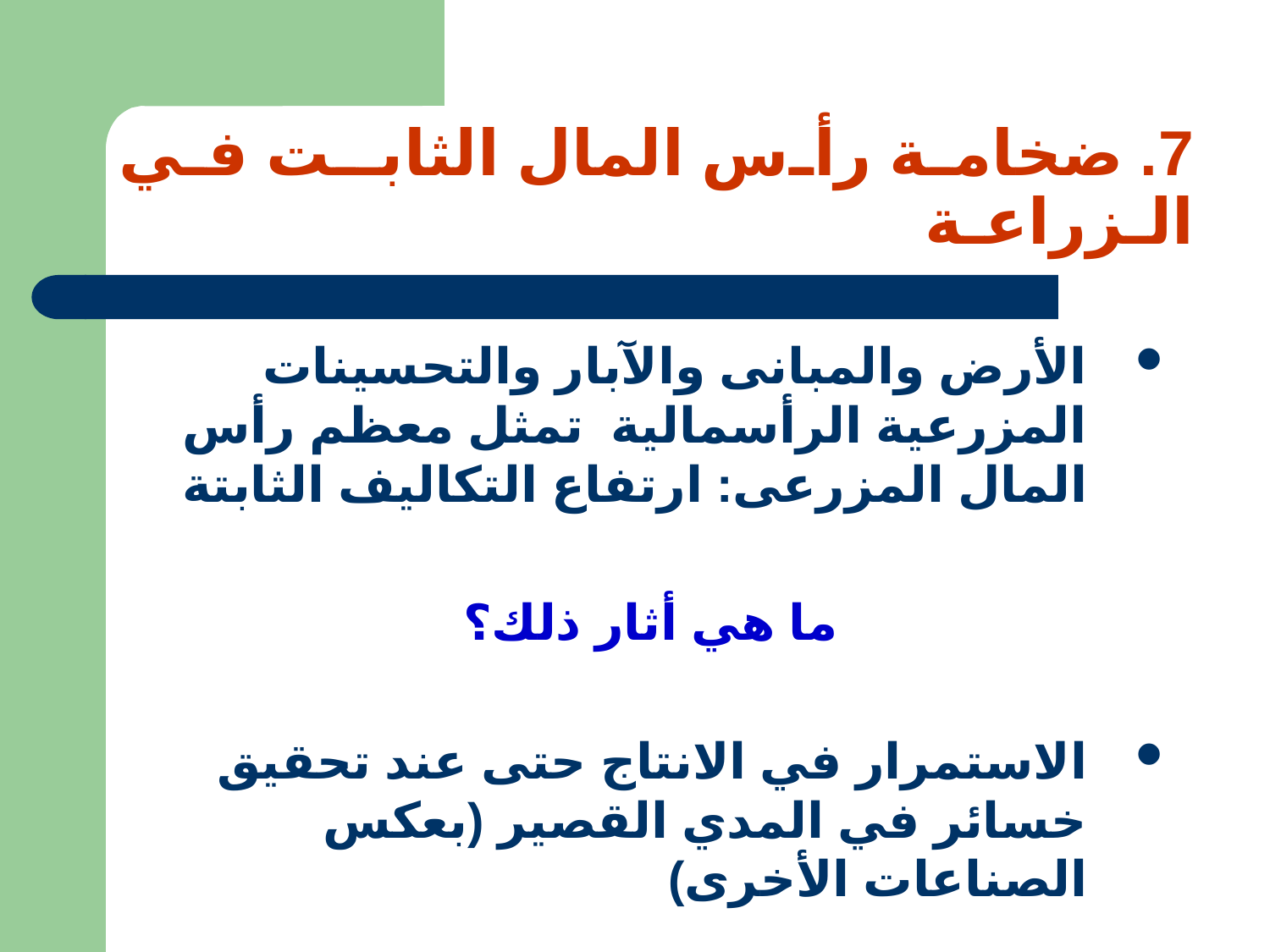

# 7. ضخامة رأس المال الثابـت في الـزراعـة
الأرض والمبانى والآبار والتحسينات المزرعية الرأسمالية  تمثل معظم رأس المال المزرعى: ارتفاع التكاليف الثابتة

ما هي أثار ذلك؟

الاستمرار في الانتاج حتى عند تحقيق خسائر في المدي القصير (بعكس الصناعات الأخرى)